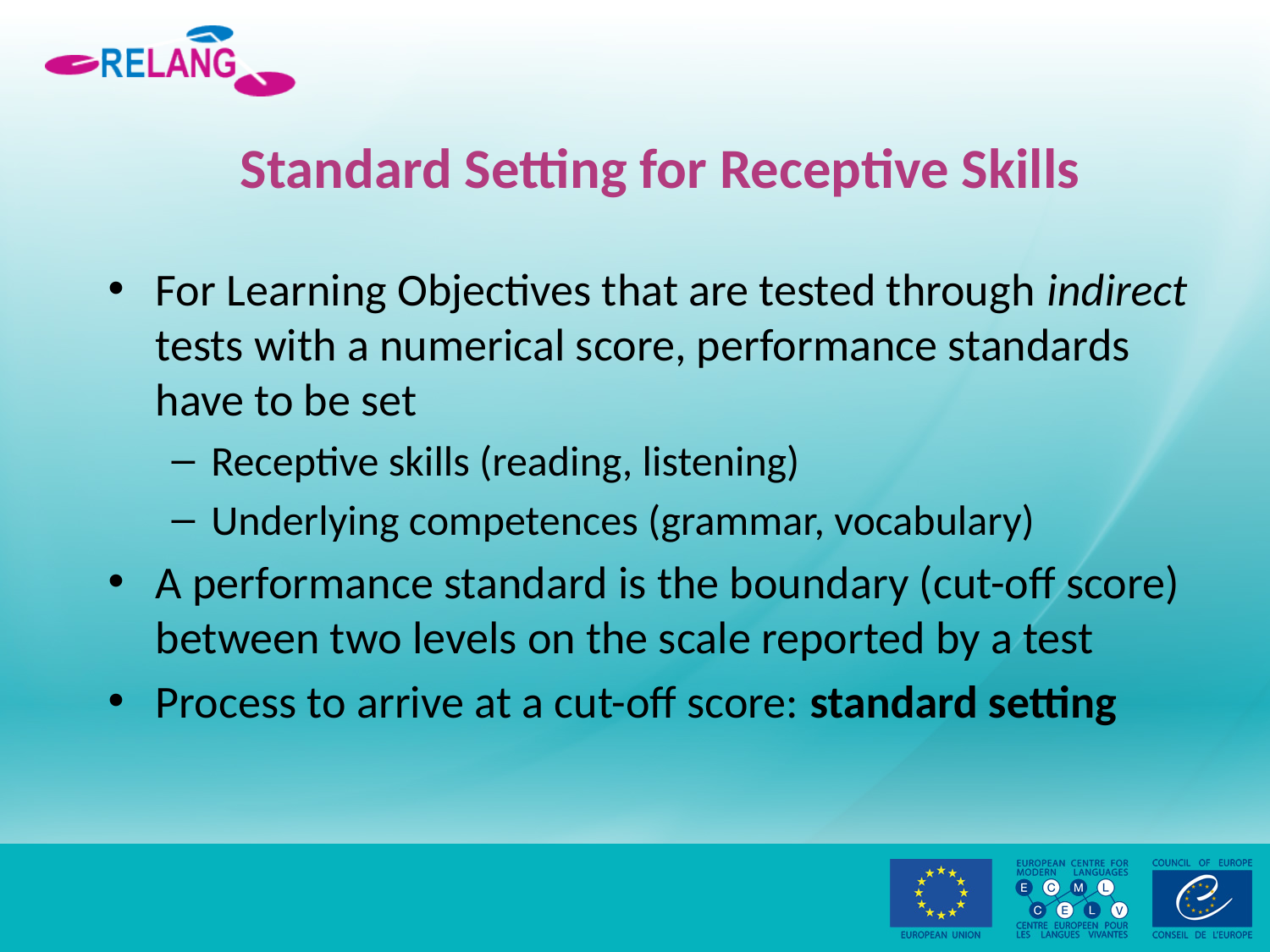

# Standard Setting for Receptive Skills
For Learning Objectives that are tested through indirect tests with a numerical score, performance standards have to be set
Receptive skills (reading, listening)
Underlying competences (grammar, vocabulary)
A performance standard is the boundary (cut-off score) between two levels on the scale reported by a test
Process to arrive at a cut-off score: standard setting